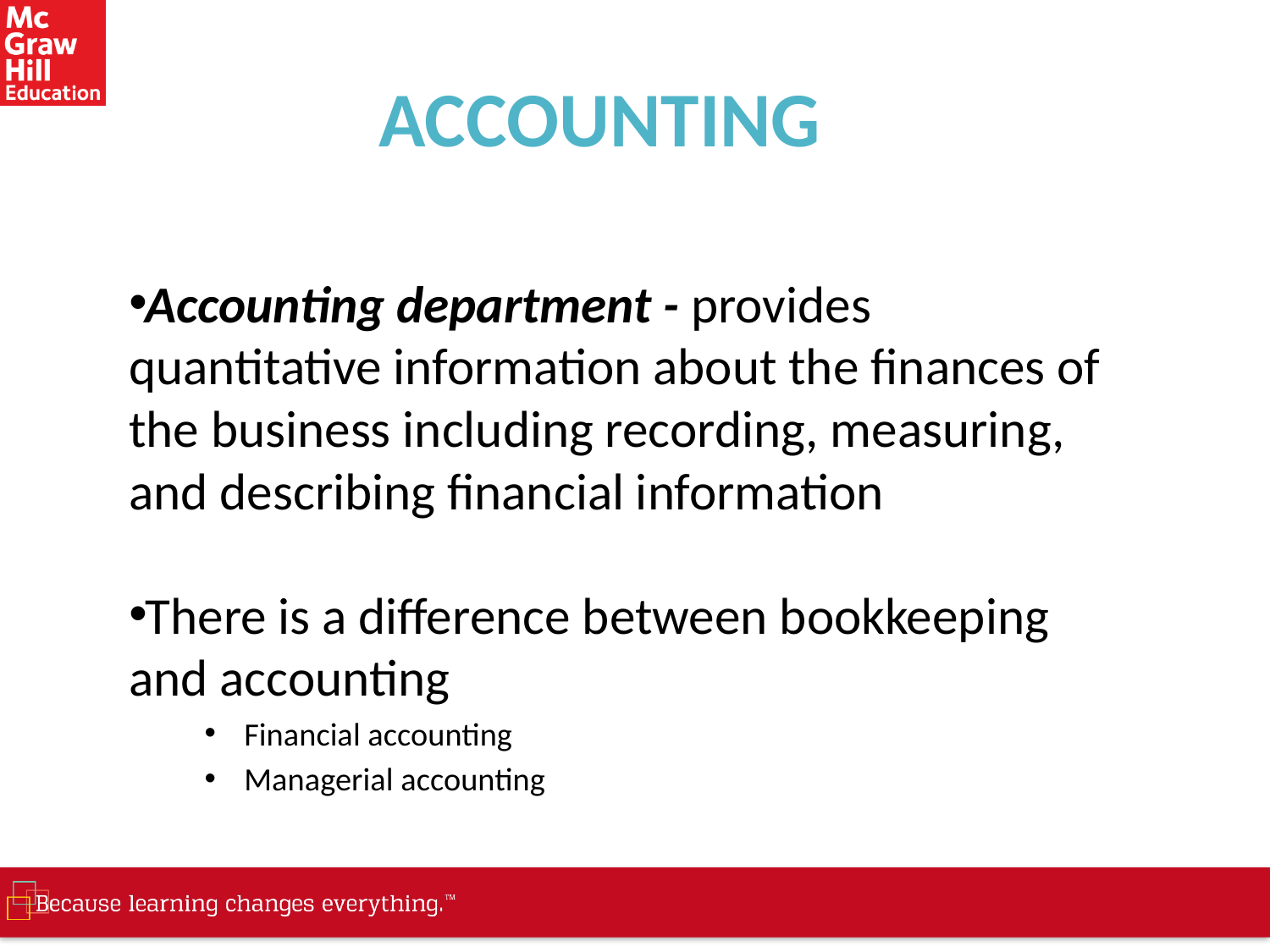

# ACCOUNTING
Accounting department - provides quantitative information about the finances of the business including recording, measuring, and describing financial information

There is a difference between bookkeeping and accounting
Financial accounting
Managerial accounting